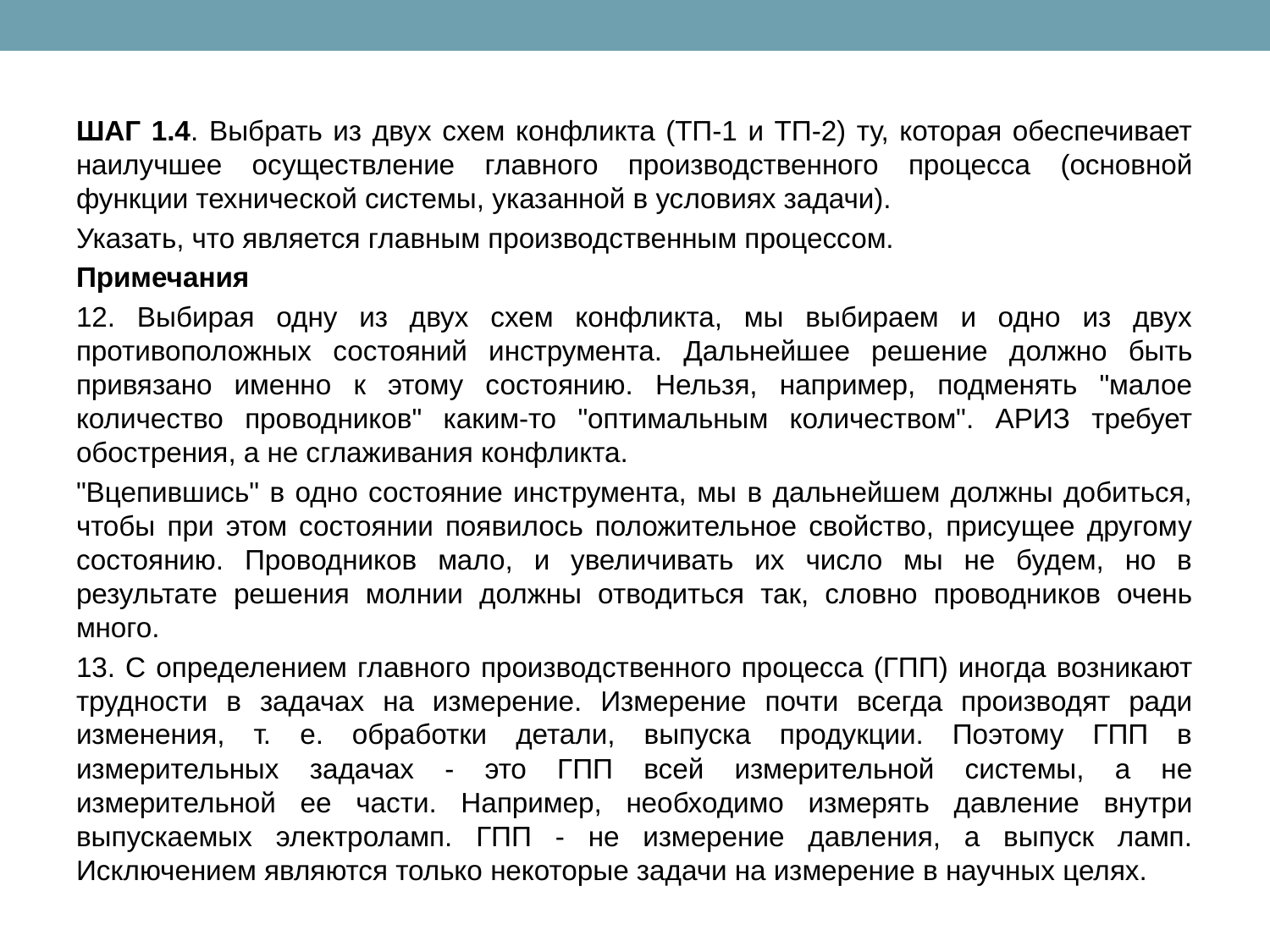

ШАГ 1.4. Выбрать из двух схем конфликта (ТП-1 и ТП-2) ту, которая обеспечивает наилучшее осуществление главного производственного процесса (основной функции технической системы, указанной в условиях задачи).
Указать, что является главным производственным процессом.
Примечания
12. Выбирая одну из двух схем конфликта, мы выбираем и одно из двух противоположных состояний инструмента. Дальнейшее решение должно быть привязано именно к этому состоянию. Нельзя, например, подменять "малое количество проводников" каким-то "оптимальным количеством". АРИЗ требует обострения, а не сглаживания конфликта.
"Вцепившись" в одно состояние инструмента, мы в дальнейшем должны добиться, чтобы при этом состоянии появилось положительное свойство, присущее другому состоянию. Проводников мало, и увеличивать их число мы не будем, но в результате решения молнии должны отводиться так, словно проводников очень много.
13. С определением главного производственного процесса (ГПП) иногда возникают трудности в задачах на измерение. Измерение почти всегда производят ради изменения, т. е. обработки детали, выпуска продукции. Поэтому ГПП в измерительных задачах - это ГПП всей измерительной системы, а не измерительной ее части. Например, необходимо измерять давление внутри выпускаемых электроламп. ГПП - не измерение давления, а выпуск ламп. Исключением являются только некоторые задачи на измерение в научных целях.